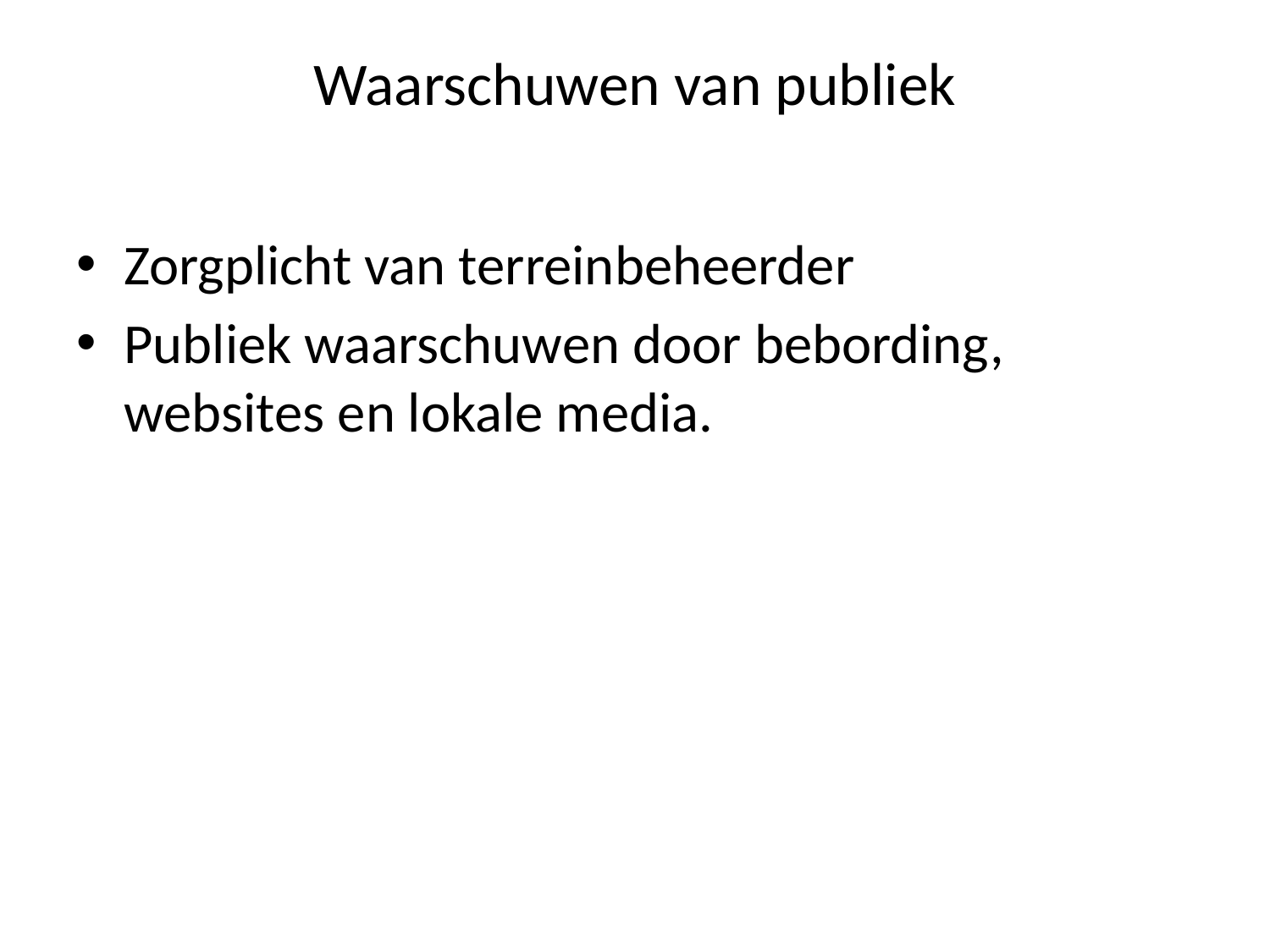

# Waarschuwen van publiek
Zorgplicht van terreinbeheerder
Publiek waarschuwen door bebording, websites en lokale media.